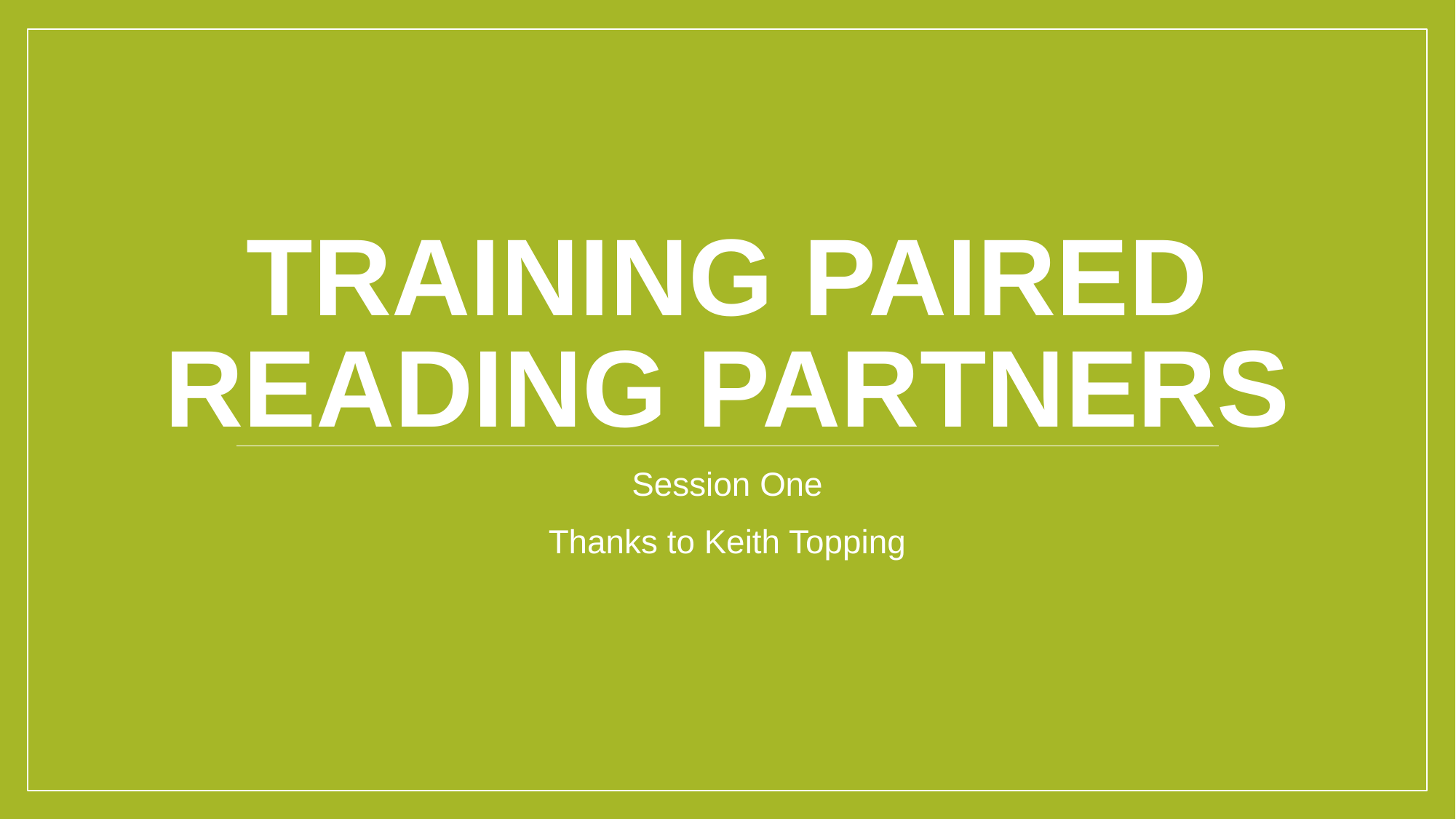

# Training Paired reading Partners
Session One
Thanks to Keith Topping